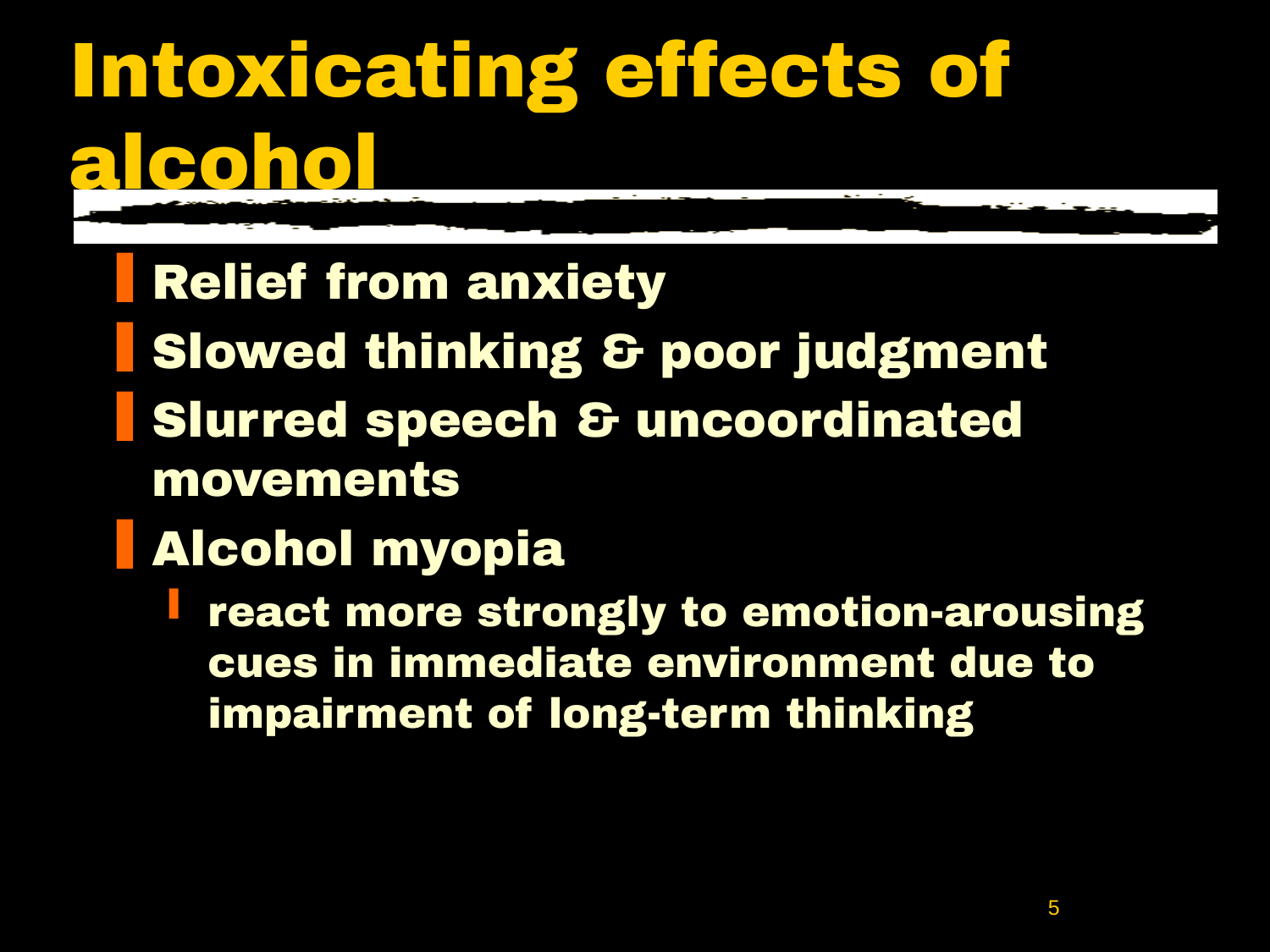

# Intoxicating effects of alcohol
Relief from anxiety
Slowed thinking & poor judgment
Slurred speech & uncoordinated movements
Alcohol myopia
react more strongly to emotion-arousing cues in immediate environment due to impairment of long-term thinking